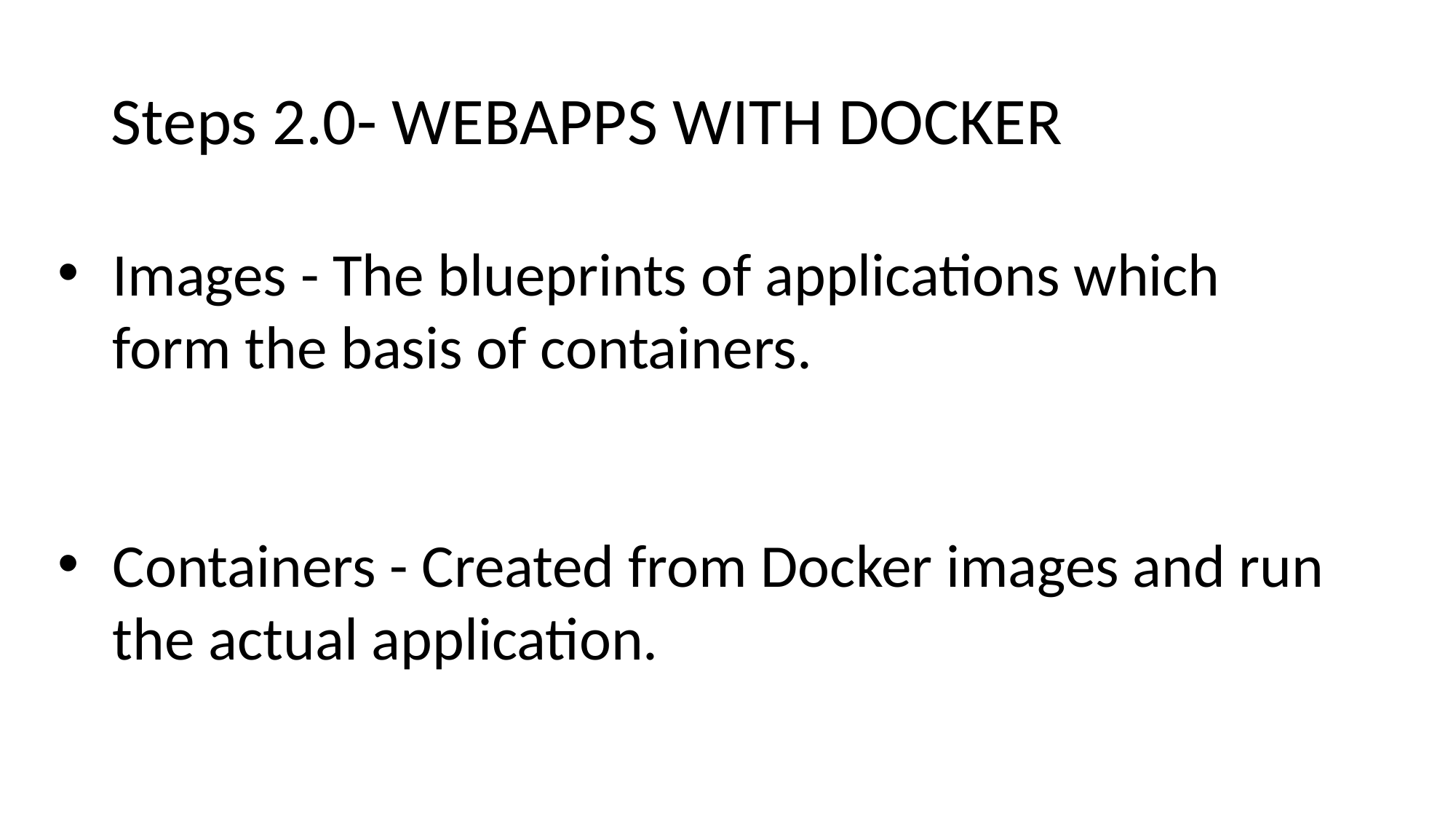

# Steps 2.0- WEBAPPS WITH DOCKER
Images - The blueprints of applications which form the basis of containers.

Containers - Created from Docker images and run the actual application.